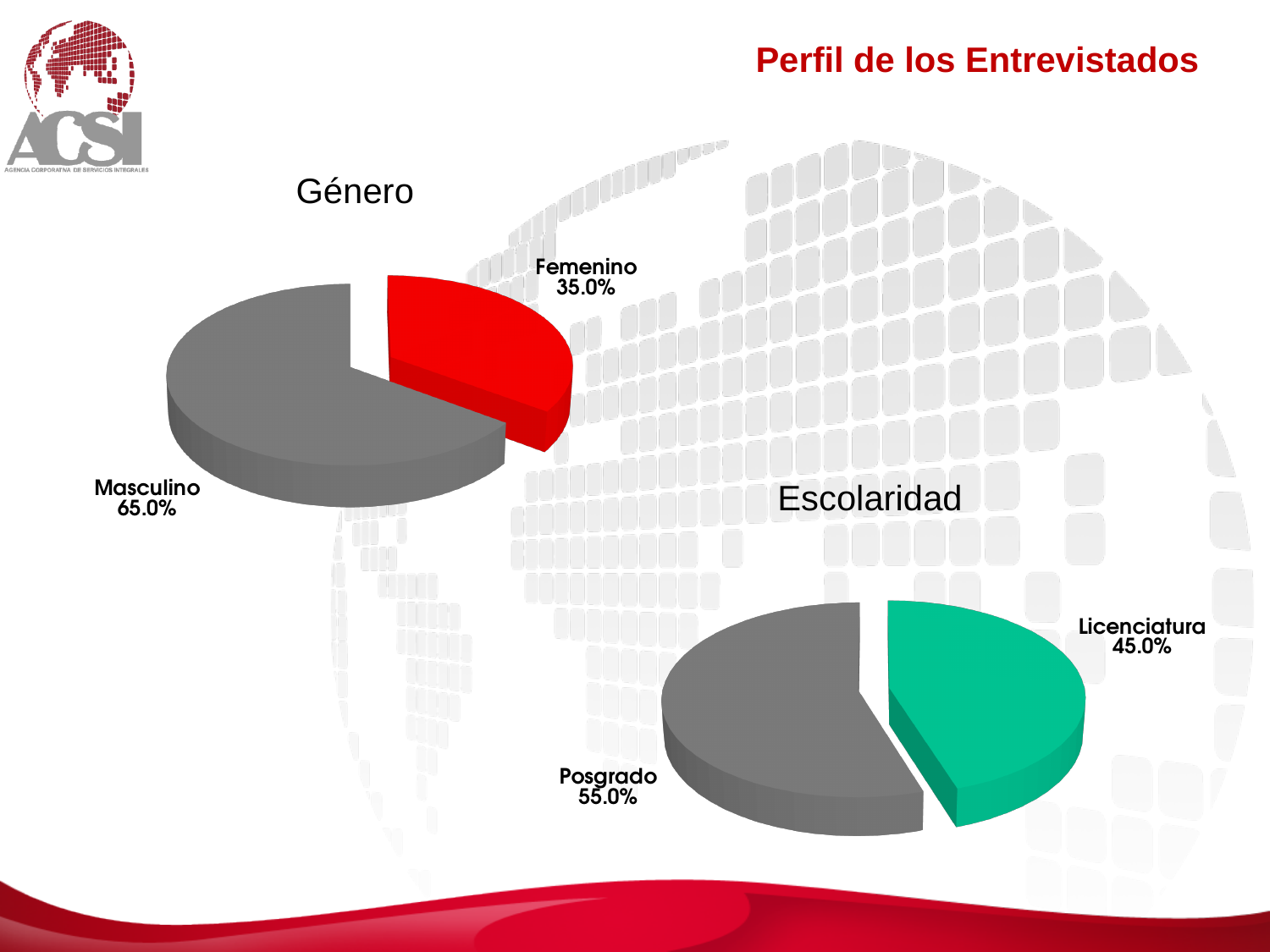

Perfil de los Entrevistados

[unsupported chart]

Género

[unsupported chart]

Escolaridad